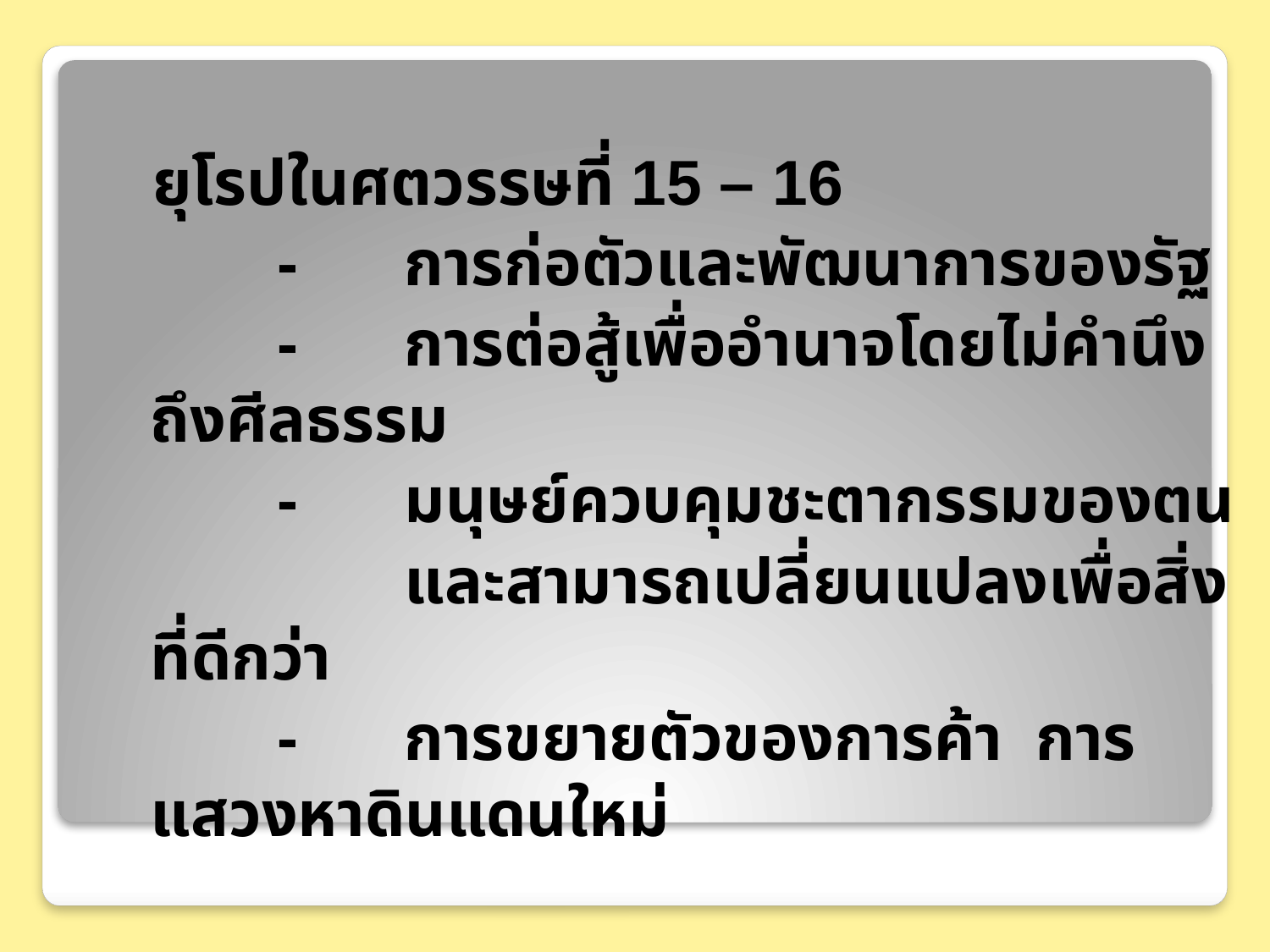

ยุโรปในศตวรรษที่ 15 – 16
	-	การก่อตัวและพัฒนาการของรัฐ
	-	การต่อสู้เพื่ออำนาจโดยไม่คำนึงถึงศีลธรรม
	-	มนุษย์ควบคุมชะตากรรมของตน
		และสามารถเปลี่ยนแปลงเพื่อสิ่งที่ดีกว่า
	-	การขยายตัวของการค้า  การแสวงหาดินแดนใหม่